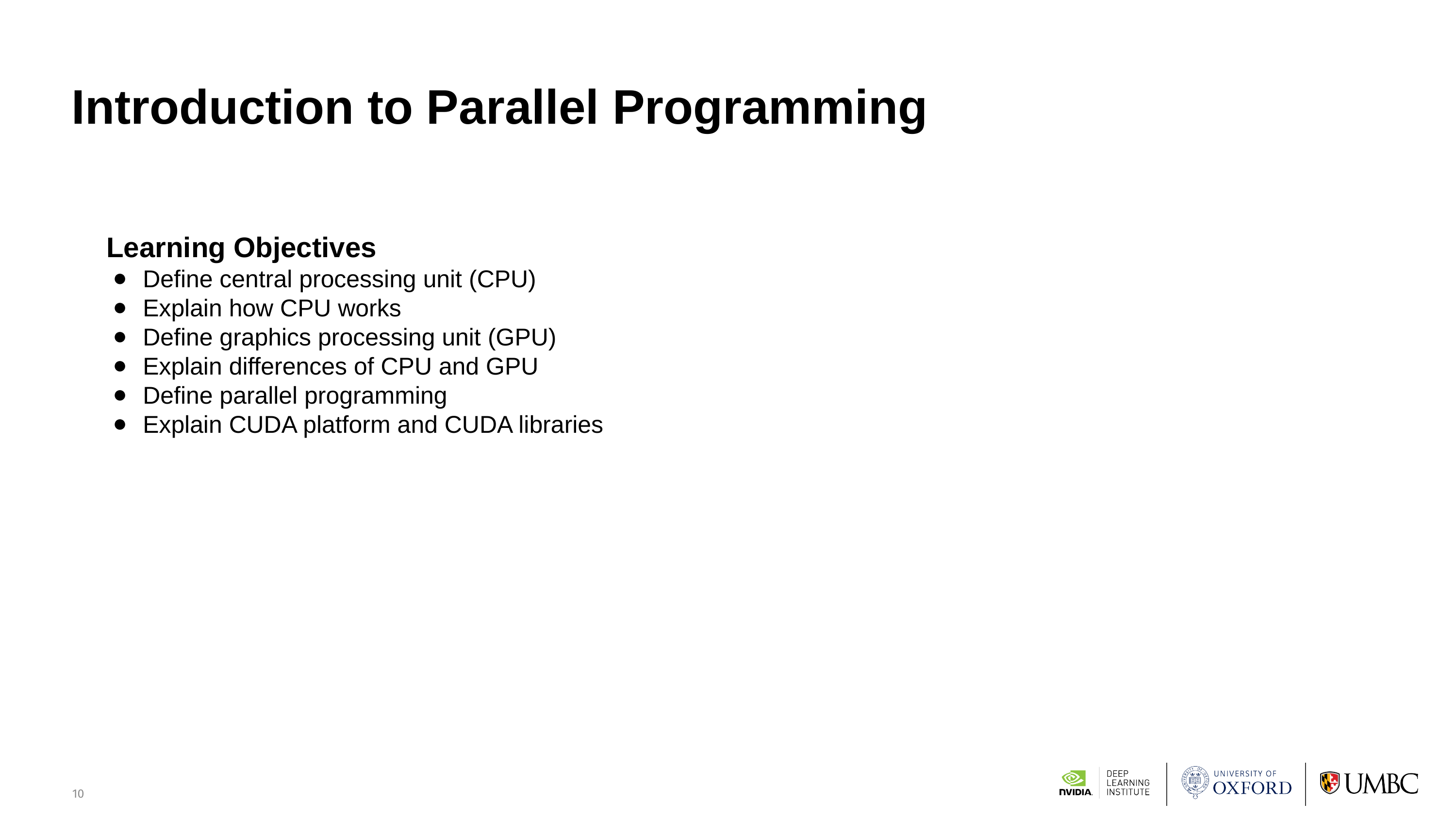

Introduction to Parallel Programming
Learning Objectives
Define central processing unit (CPU)
Explain how CPU works
Define graphics processing unit (GPU)
Explain differences of CPU and GPU
Define parallel programming
Explain CUDA platform and CUDA libraries